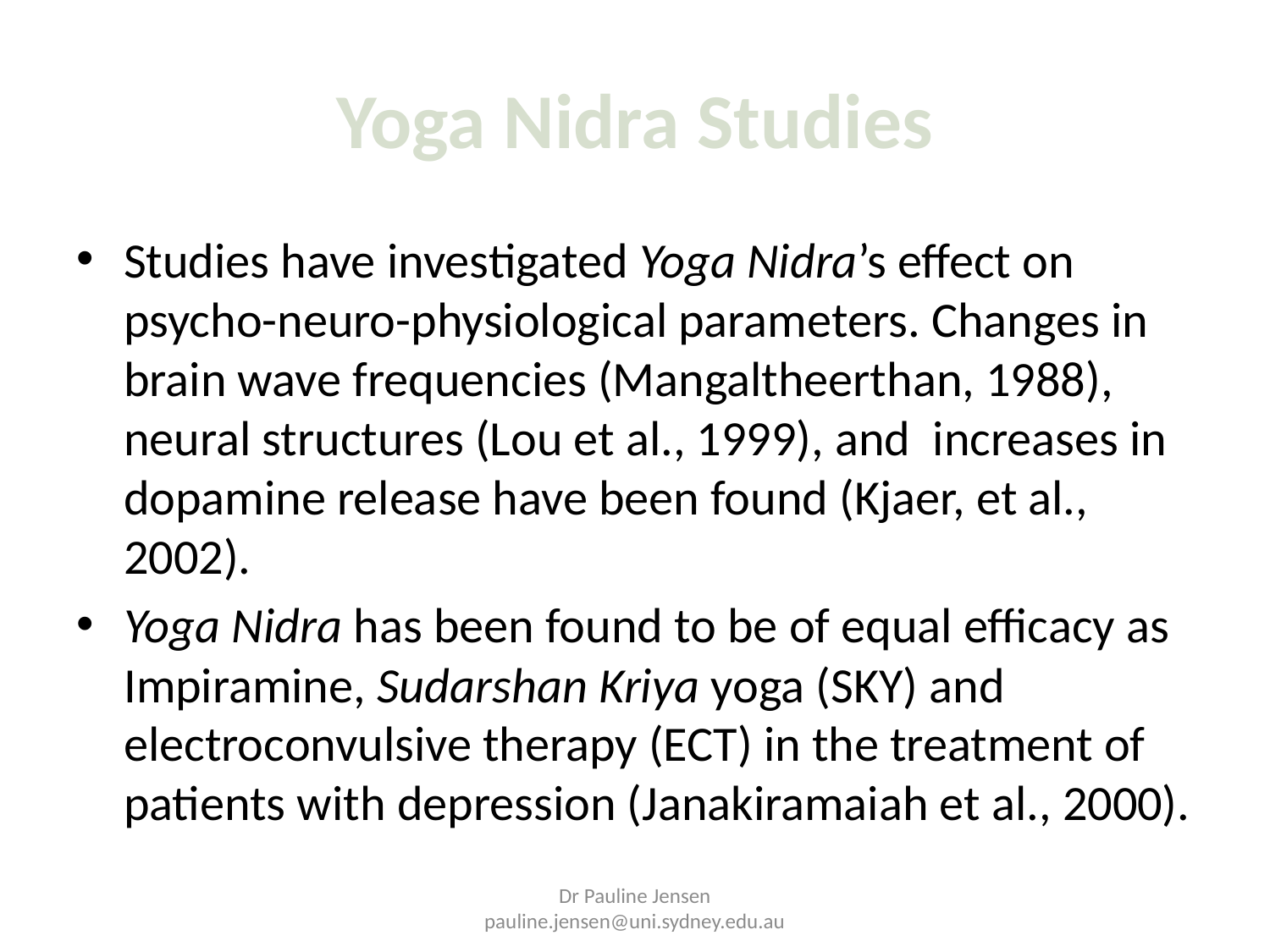

# Yoga Nidra Studies
Studies have investigated Yoga Nidra’s effect on psycho-neuro-physiological parameters. Changes in brain wave frequencies (Mangaltheerthan, 1988),  neural structures (Lou et al., 1999), and  increases in dopamine release have been found (Kjaer, et al., 2002).
Yoga Nidra has been found to be of equal efficacy as Impiramine, Sudarshan Kriya yoga (SKY) and electroconvulsive therapy (ECT) in the treatment of patients with depression (Janakiramaiah et al., 2000).

Dr Pauline Jensen pauline.jensen@uni.sydney.edu.au